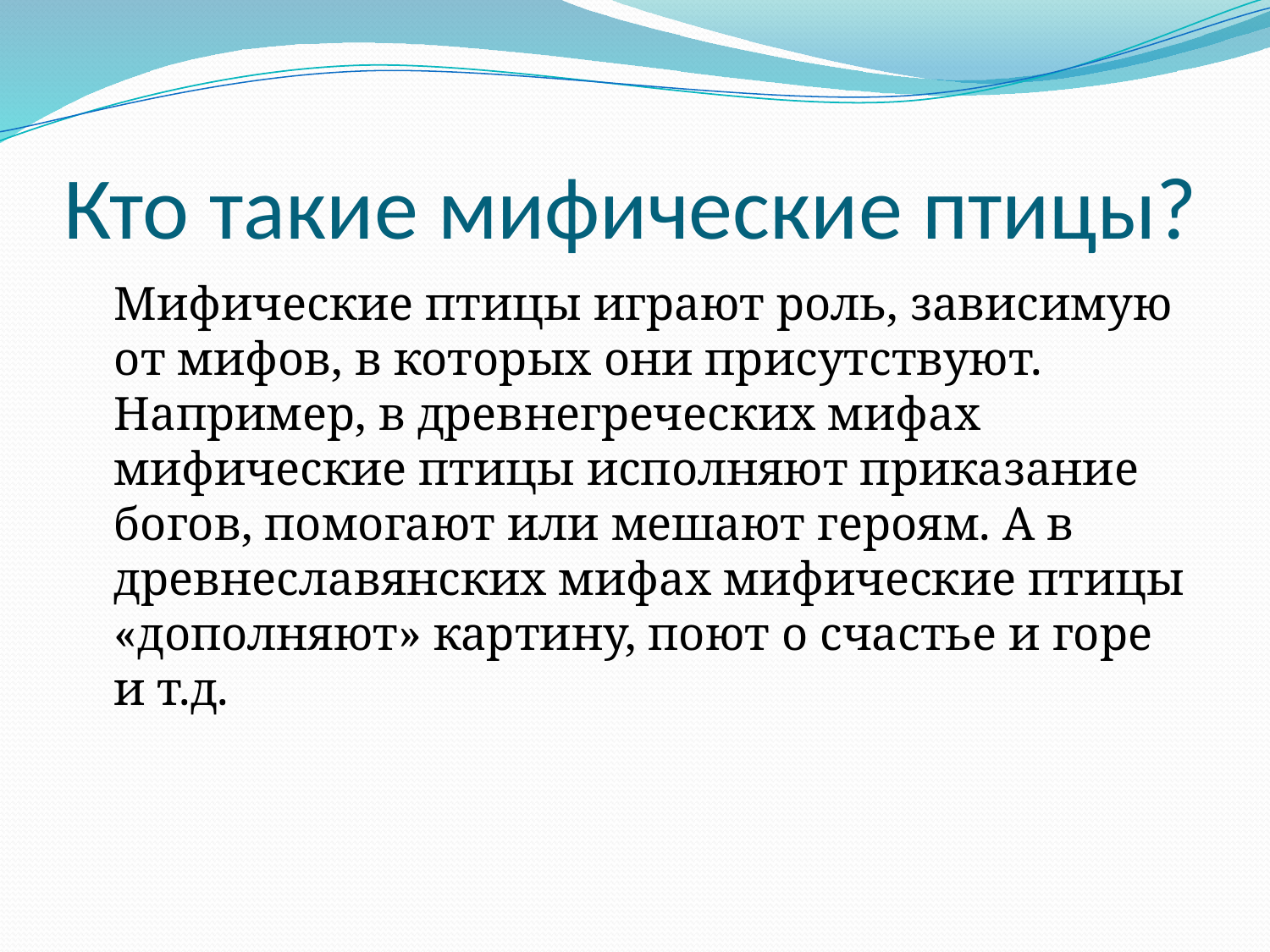

# Кто такие мифические птицы?
	Мифические птицы играют роль, зависимую от мифов, в которых они присутствуют. Например, в древнегреческих мифах мифические птицы исполняют приказание богов, помогают или мешают героям. А в древнеславянских мифах мифические птицы «дополняют» картину, поют о счастье и горе и т.д.